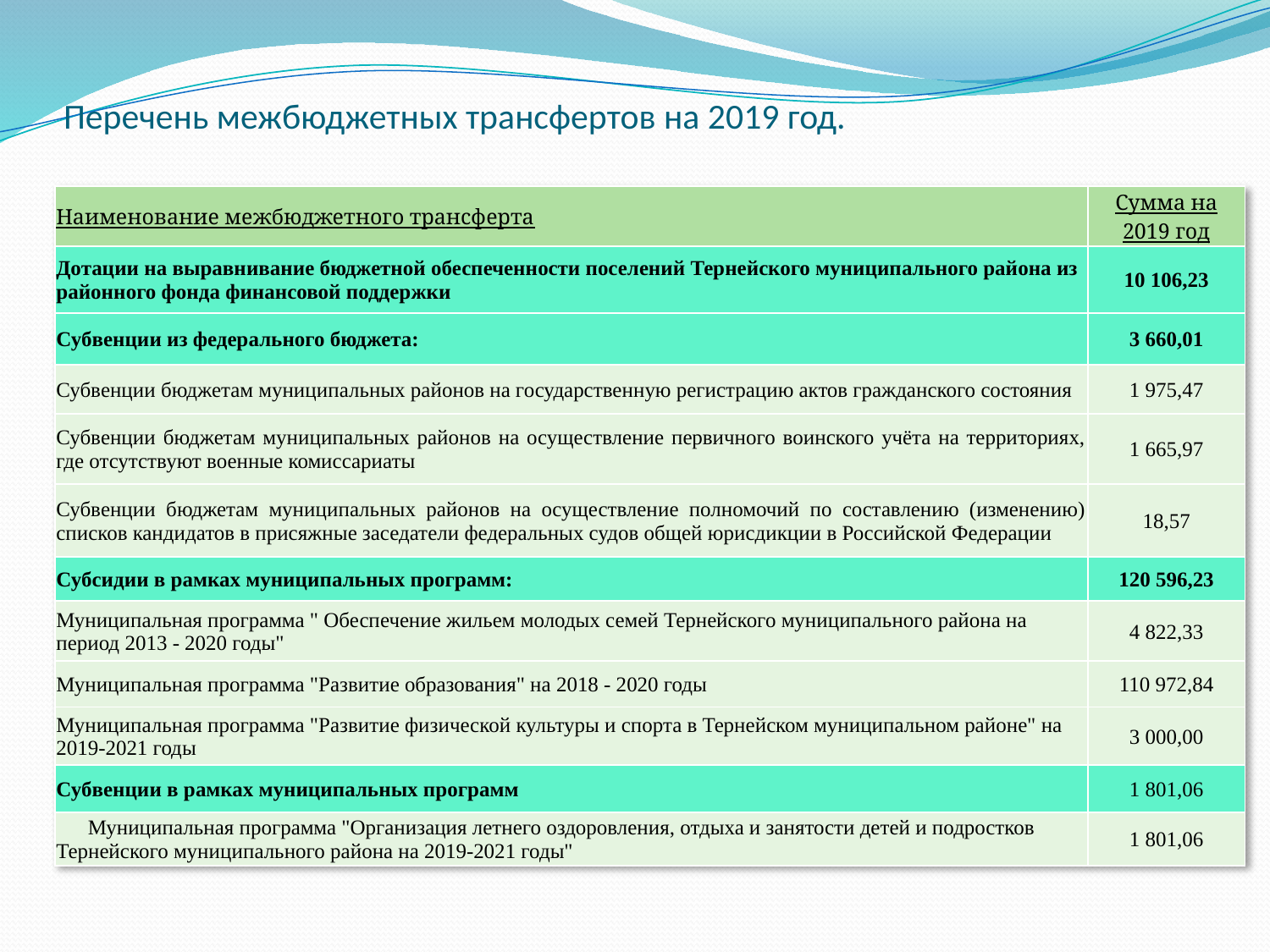

# Перечень межбюджетных трансфертов на 2019 год.
| Наименование межбюджетного трансферта | Сумма на 2019 год |
| --- | --- |
| Дотации на выравнивание бюджетной обеспеченности поселений Тернейского муниципального района из районного фонда финансовой поддержки | 10 106,23 |
| Субвенции из федерального бюджета: | 3 660,01 |
| Субвенции бюджетам муниципальных районов на государственную регистрацию актов гражданского состояния | 1 975,47 |
| Субвенции бюджетам муниципальных районов на осуществление первичного воинского учёта на территориях, где отсутствуют военные комиссариаты | 1 665,97 |
| Субвенции бюджетам муниципальных районов на осуществление полномочий по составлению (изменению) списков кандидатов в присяжные заседатели федеральных судов общей юрисдикции в Российской Федерации | 18,57 |
| Субсидии в рамках муниципальных программ: | 120 596,23 |
| Муниципальная программа " Обеспечение жильем молодых семей Тернейского муниципального района на период 2013 - 2020 годы" | 4 822,33 |
| Муниципальная программа "Развитие образования" на 2018 - 2020 годы | 110 972,84 |
| Муниципальная программа "Развитие физической культуры и спорта в Тернейском муниципальном районе" на 2019-2021 годы | 3 000,00 |
| Субвенции в рамках муниципальных программ | 1 801,06 |
| Муниципальная программа "Организация летнего оздоровления, отдыха и занятости детей и подростков Тернейского муниципального района на 2019-2021 годы" | 1 801,06 |